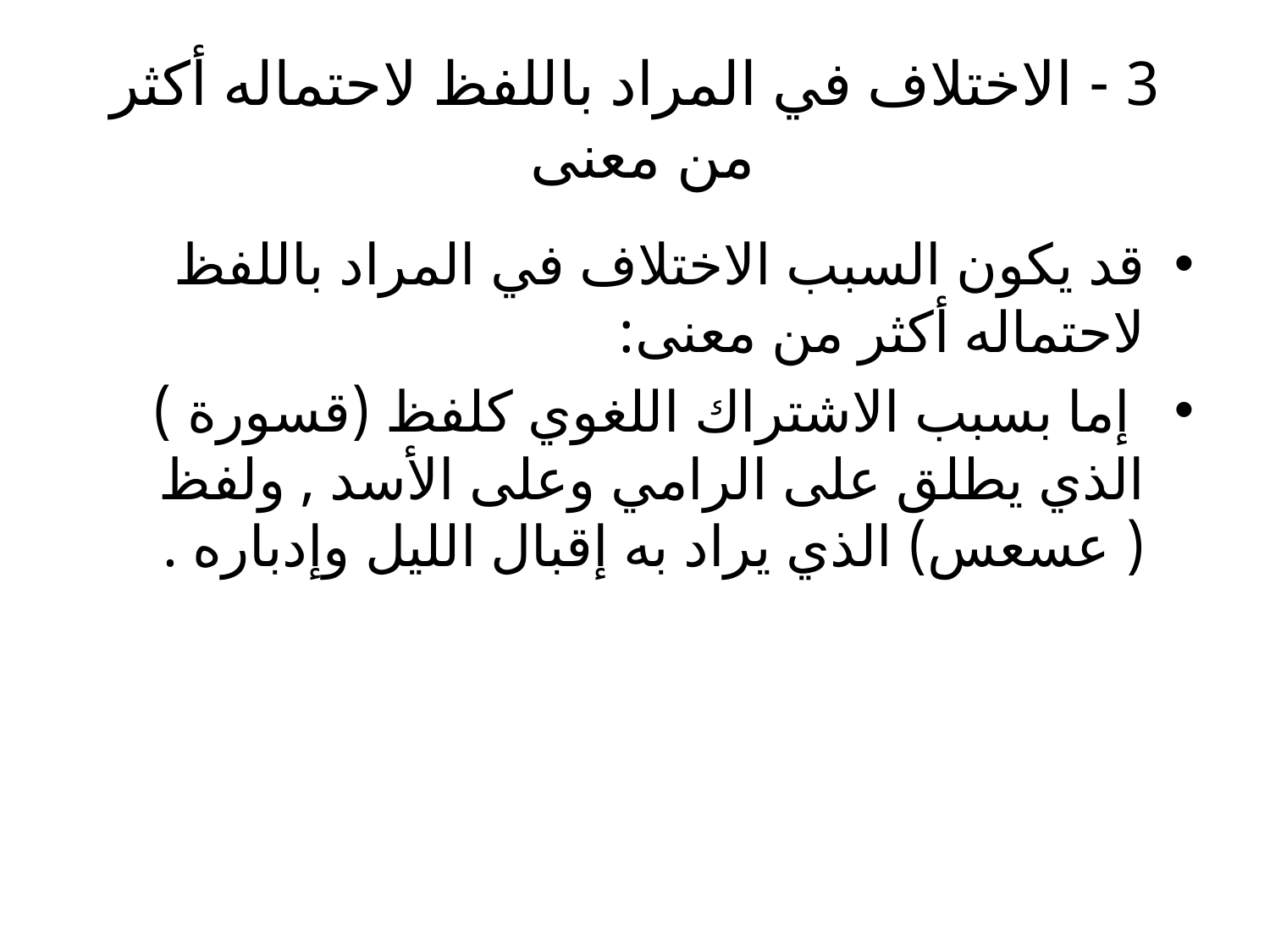

# 3 - الاختلاف في المراد باللفظ لاحتماله أكثر من معنى
قد يكون السبب الاختلاف في المراد باللفظ لاحتماله أكثر من معنى:
 إما بسبب الاشتراك اللغوي كلفظ (قسورة ) الذي يطلق على الرامي وعلى الأسد , ولفظ ( عسعس) الذي يراد به إقبال الليل وإدباره .